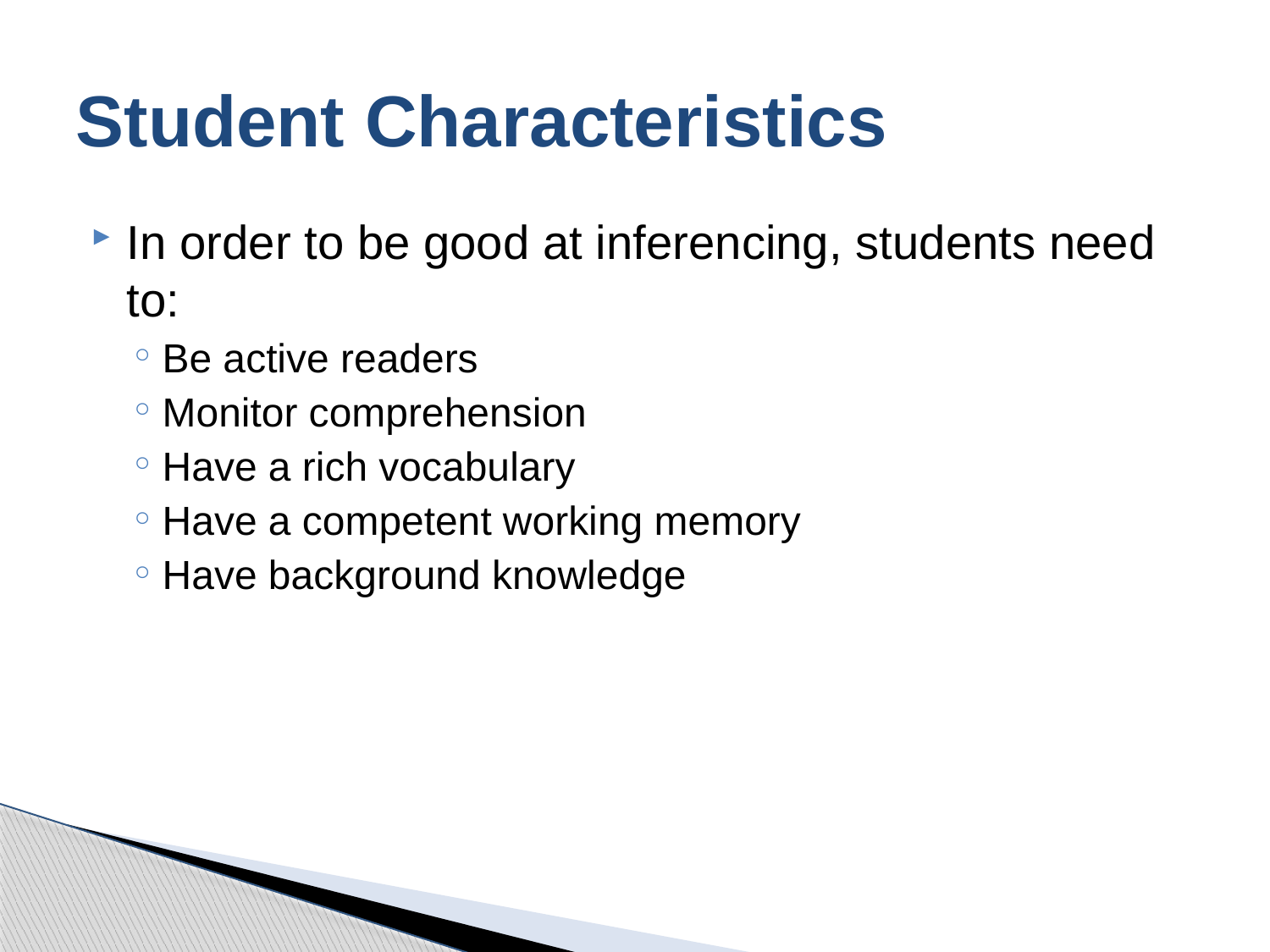

# Student Characteristics
In order to be good at inferencing, students need to:
Be active readers
Monitor comprehension
Have a rich vocabulary
Have a competent working memory
Have background knowledge